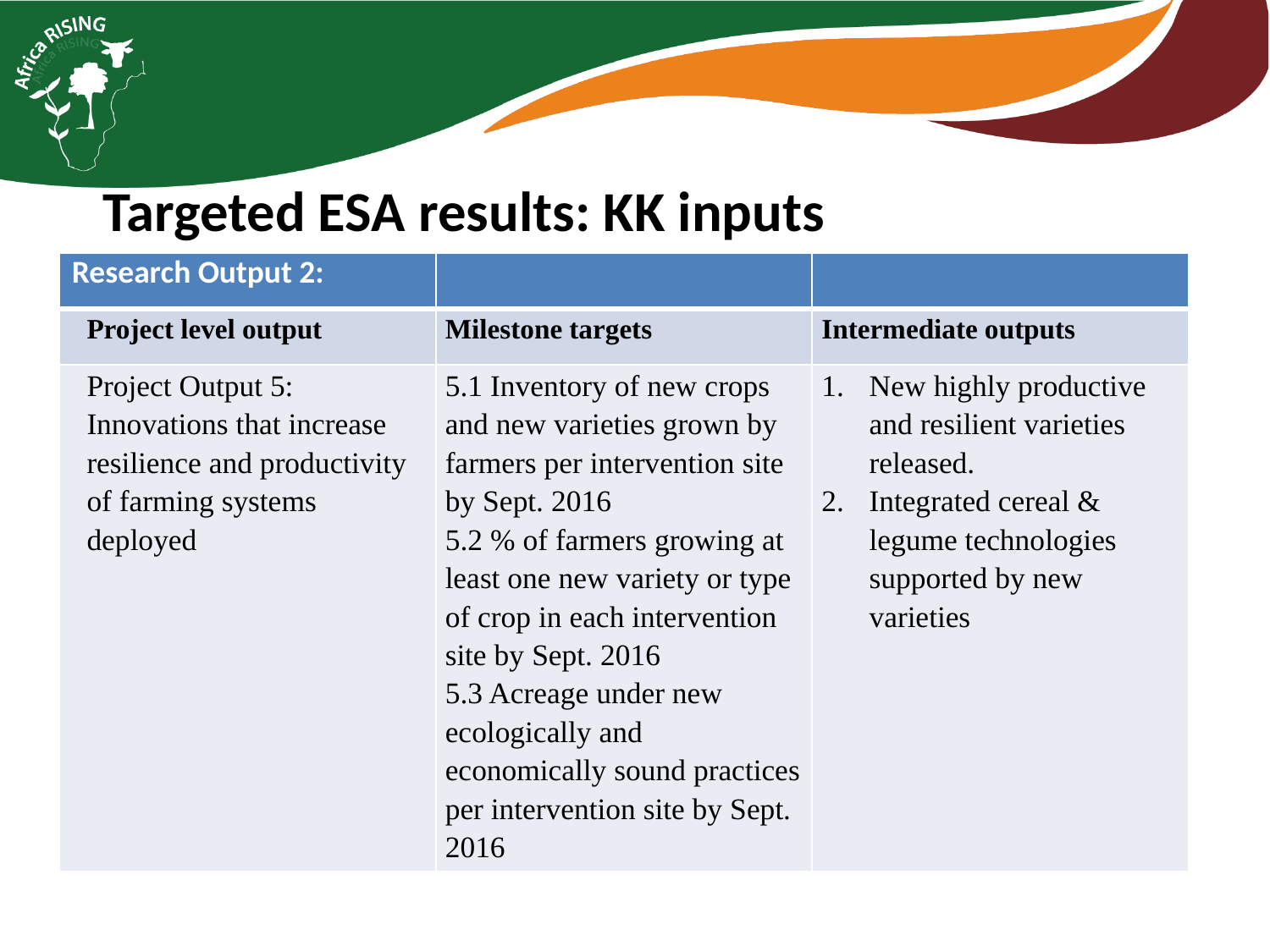

Targeted ESA results: KK inputs
| Research Output 2: |  |  |
| --- | --- | --- |
| Project level output | Milestone targets | Intermediate outputs |
| Project Output 5: Innovations that increase resilience and productivity of farming systems deployed | 5.1 Inventory of new crops and new varieties grown by farmers per intervention site by Sept. 2016 5.2 % of farmers growing at least one new variety or type of crop in each intervention site by Sept. 2016 5.3 Acreage under new ecologically and economically sound practices per intervention site by Sept. 2016 | New highly productive and resilient varieties released. Integrated cereal & legume technologies supported by new varieties |